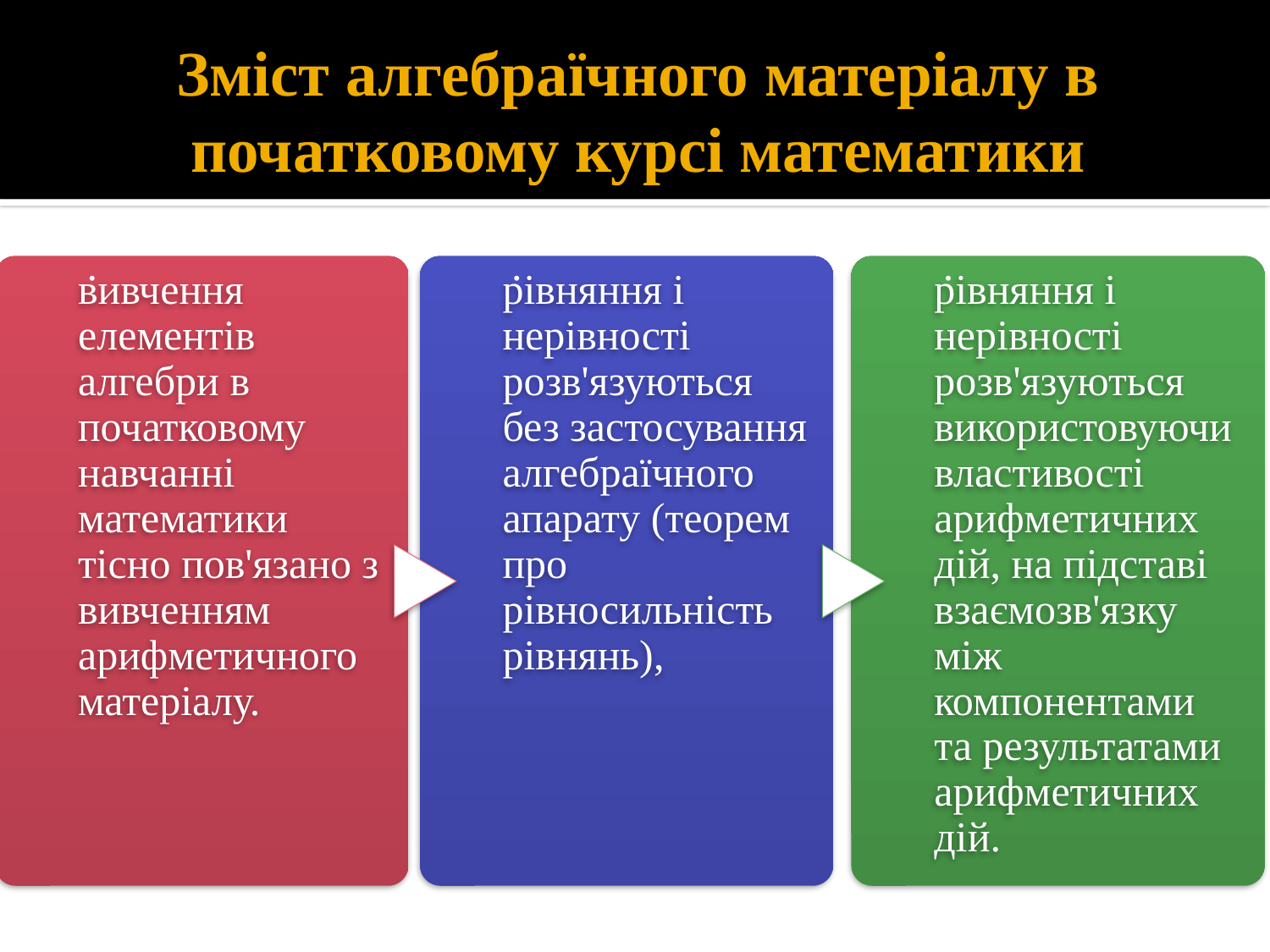

.
вивчення елементів алгебри в початковому навчанні математики тісно пов'язано з вивченням арифметичного матеріалу.
.
рівняння і нерівності розв'язуються без застосування алгебраїчного апарату (теорем про рівносильність рівнянь),
.
рівняння і нерівності розв'язуються використовуючи властивості арифметичних дій, на підставі взаємозв'язку між компонентами та результатами арифметичних дій.
# Зміст алгебраїчного матеріалу в початковому курсі математики